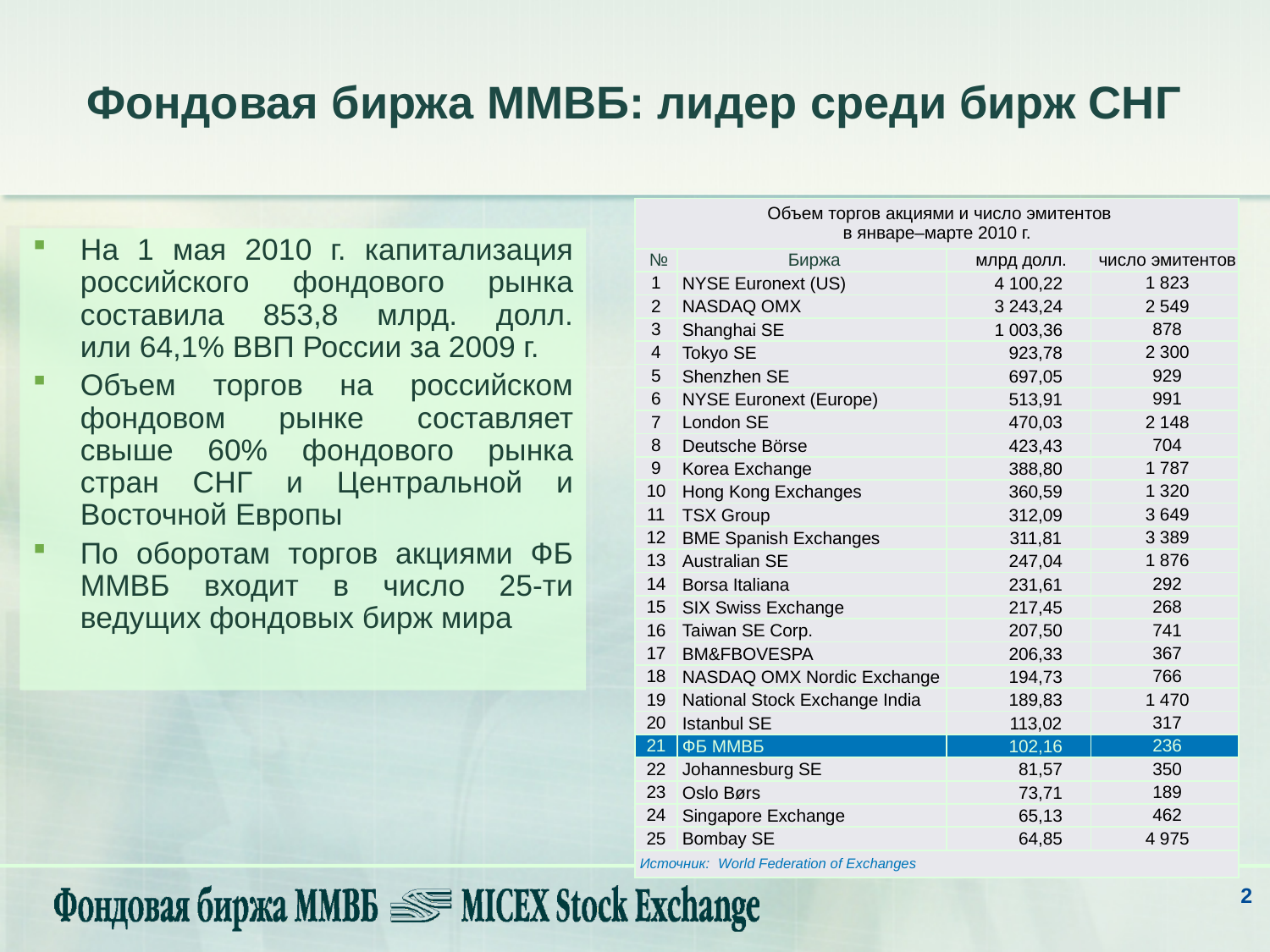

Фондовая биржа ММВБ: лидер среди бирж СНГ
| Объем торгов акциями и число эмитентов в январе–марте 2010 г. |  |  |  |
| --- | --- | --- | --- |
| № | Биржа | млрд долл. | число эмитентов |
| 1 | NYSE Euronext (US) | 4 100,22 | 1 823 |
| 2 | NASDAQ OMX | 3 243,24 | 2 549 |
| 3 | Shanghai SE | 1 003,36 | 878 |
| 4 | Tokyo SE | 923,78 | 2 300 |
| 5 | Shenzhen SE | 697,05 | 929 |
| 6 | NYSE Euronext (Europe) | 513,91 | 991 |
| 7 | London SE | 470,03 | 2 148 |
| 8 | Deutsche Börse | 423,43 | 704 |
| 9 | Korea Exchange | 388,80 | 1 787 |
| 10 | Hong Kong Exchanges | 360,59 | 1 320 |
| 11 | TSX Group | 312,09 | 3 649 |
| 12 | BME Spanish Exchanges | 311,81 | 3 389 |
| 13 | Australian SE | 247,04 | 1 876 |
| 14 | Borsa Italiana | 231,61 | 292 |
| 15 | SIX Swiss Exchange | 217,45 | 268 |
| 16 | Taiwan SE Corp. | 207,50 | 741 |
| 17 | BM&FBOVESPA | 206,33 | 367 |
| 18 | NASDAQ OMX Nordic Exchange | 194,73 | 766 |
| 19 | National Stock Exchange India | 189,83 | 1 470 |
| 20 | Istanbul SE | 113,02 | 317 |
| 21 | ФБ ММВБ | 102,16 | 236 |
| 22 | Johannesburg SE | 81,57 | 350 |
| 23 | Oslo Børs | 73,71 | 189 |
| 24 | Singapore Exchange | 65,13 | 462 |
| 25 | Bombay SE | 64,85 | 4 975 |
| Источник: World Federation of Exchanges |  |  |  |
На 1 мая 2010 г. капитализация российского фондового рынка составила 853,8 млрд. долл.
или 64,1% ВВП России за 2009 г.
Объем торгов на российском фондовом рынке составляет свыше 60% фондового рынка стран СНГ и Центральной и Восточной Европы
По оборотам торгов акциями ФБ ММВБ входит в число 25-ти ведущих фондовых бирж мира

2